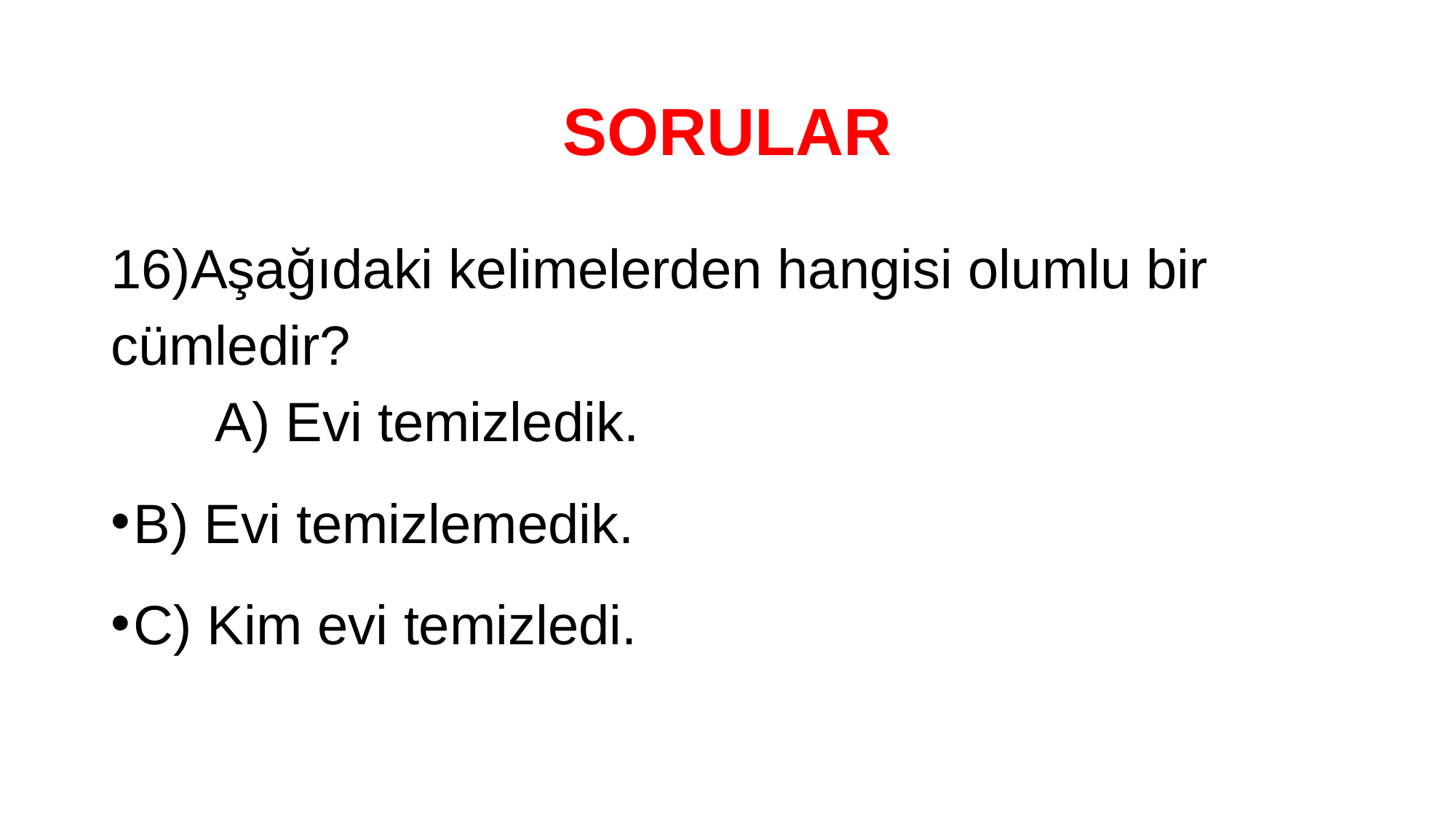

# SORULAR
16)Aşağıdaki kelimelerden hangisi olumlu bir cümledir?                                                                         A) Evi temizledik.
B) Evi temizlemedik.
C) Kim evi temizledi.